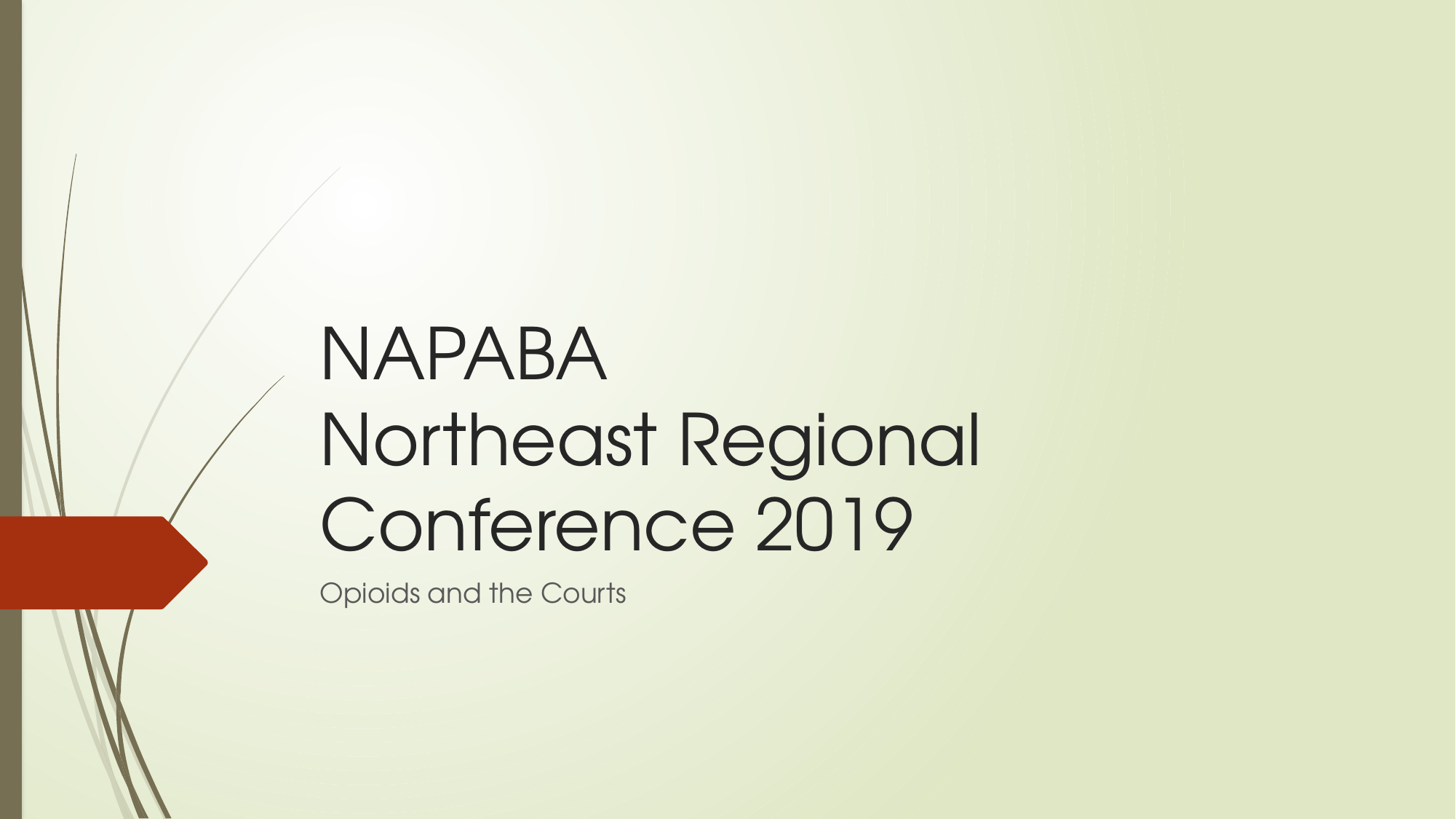

# NAPABA Northeast Regional Conference 2019
Opioids and the Courts